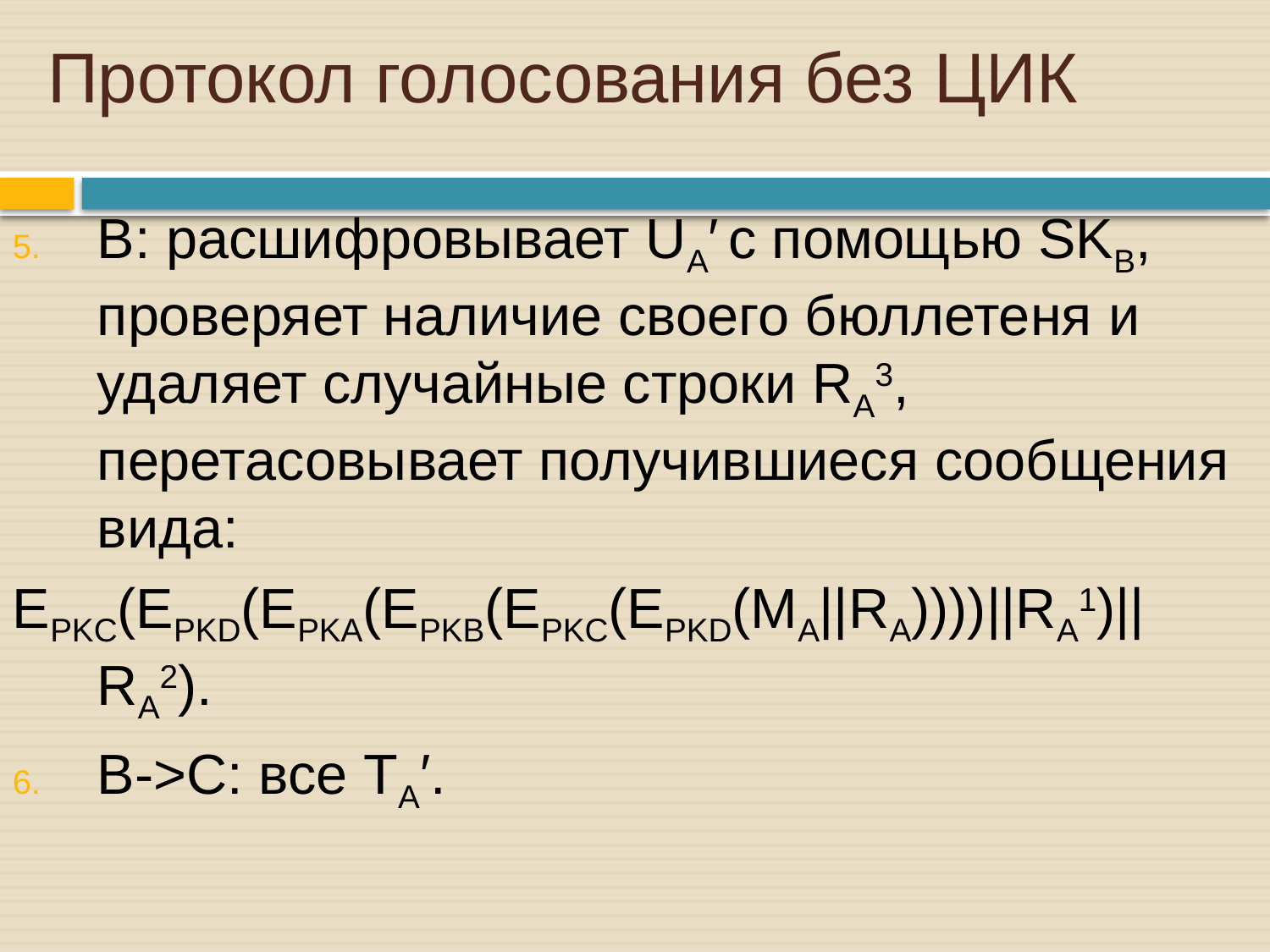

# Протокол голосования без ЦИК
B: расшифровывает UA′ с помощью SKB, проверяет наличие своего бюллетеня и удаляет случайные строки RA3, перетасовывает получившиеся сообщения вида:
EPKC(EPKD(EPKA(EPKB(EPKC(EPKD(MA||RA))))||RA1)|| RA2).
B->C: все TA′.